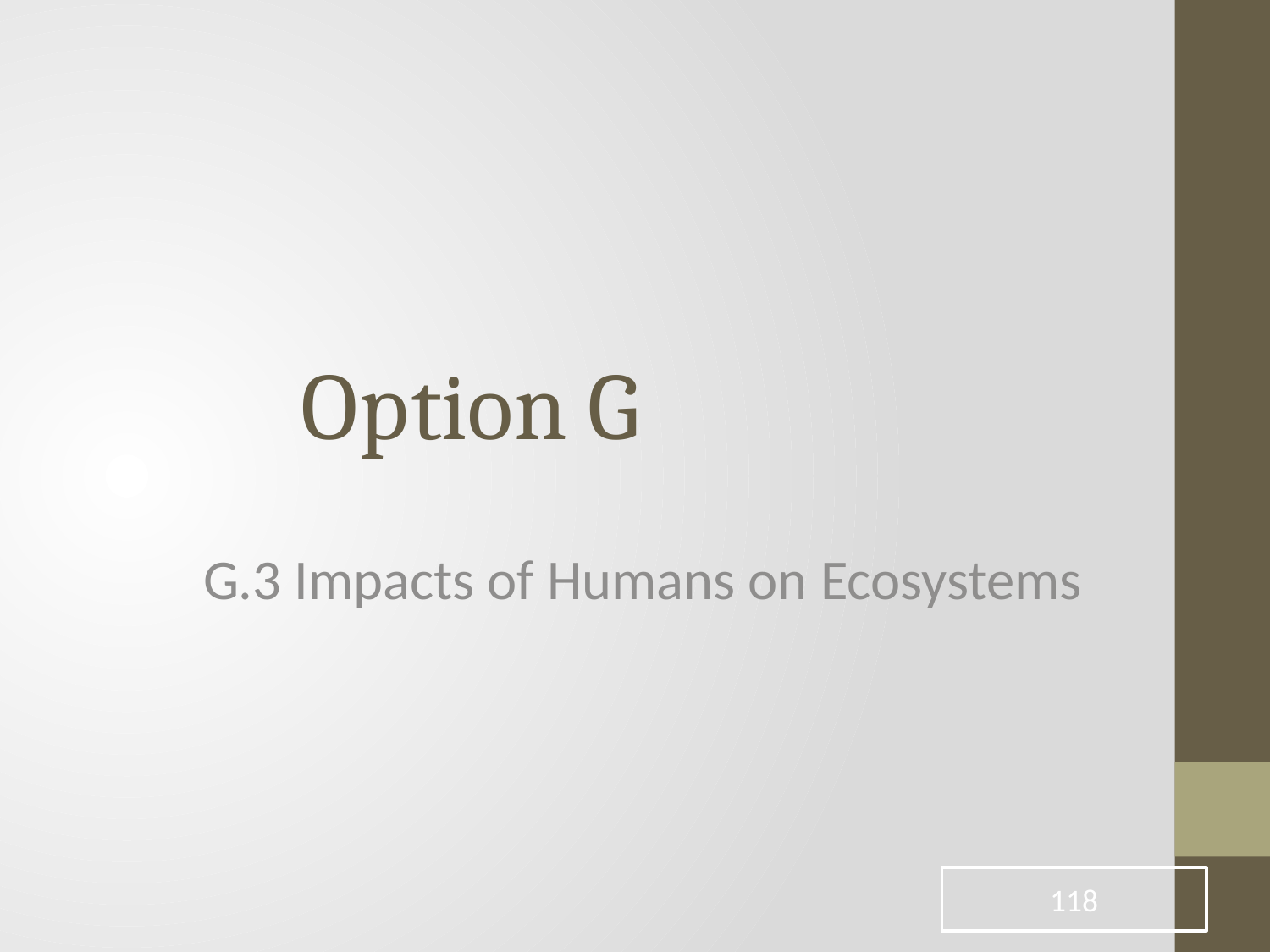

# Option G
G.3 Impacts of Humans on Ecosystems
118